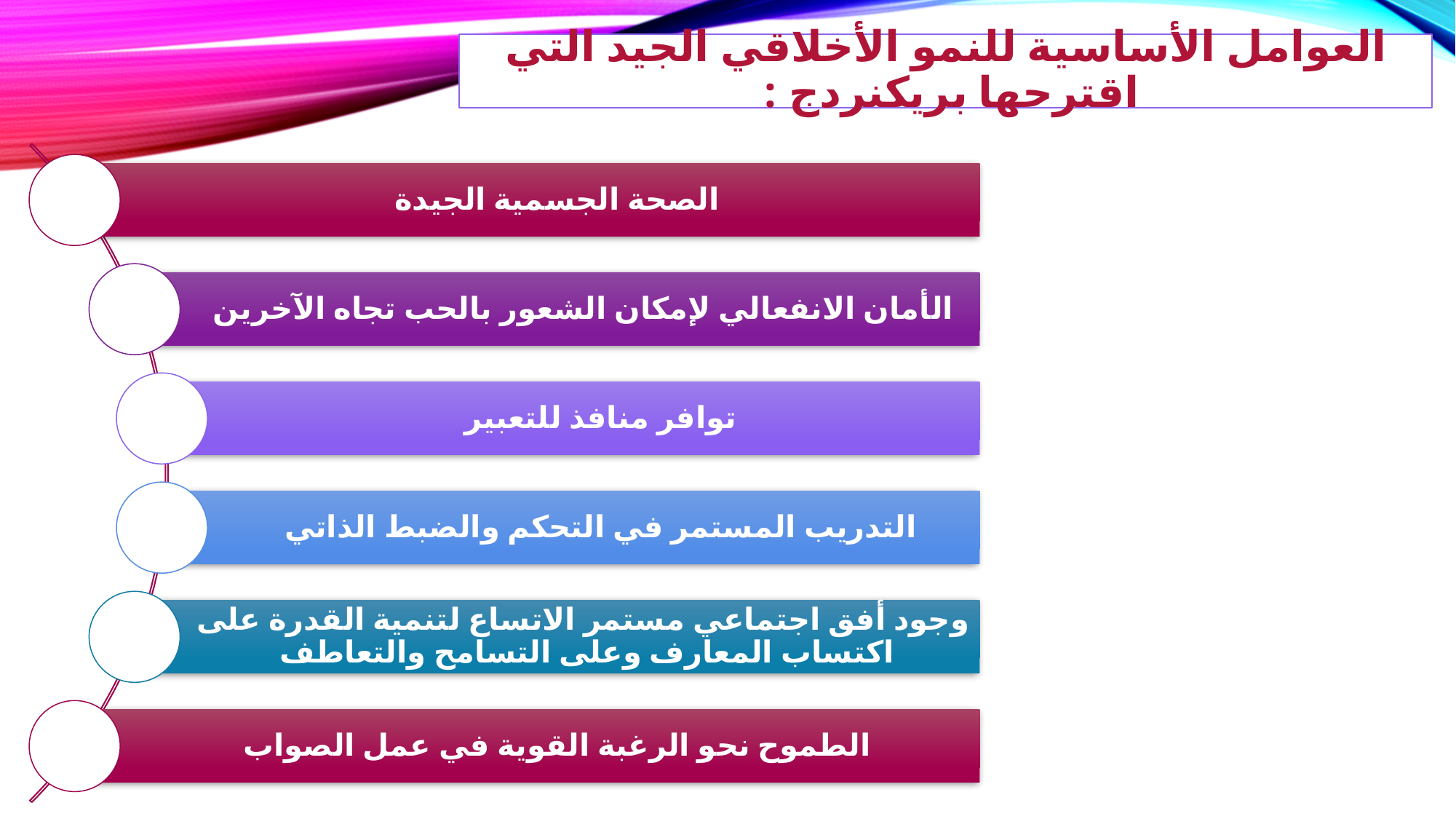

# العوامل الأساسية للنمو الأخلاقي الجيد التي اقترحها بريكنردج :
الصحة الجسمية الجيدة
الأمان الانفعالي لإمكان الشعور بالحب تجاه الآخرين
توافر منافذ للتعبير
التدريب المستمر في التحكم والضبط الذاتي
وجود أفق اجتماعي مستمر الاتساع لتنمية القدرة على اكتساب المعارف وعلى التسامح والتعاطف
الطموح نحو الرغبة القوية في عمل الصواب